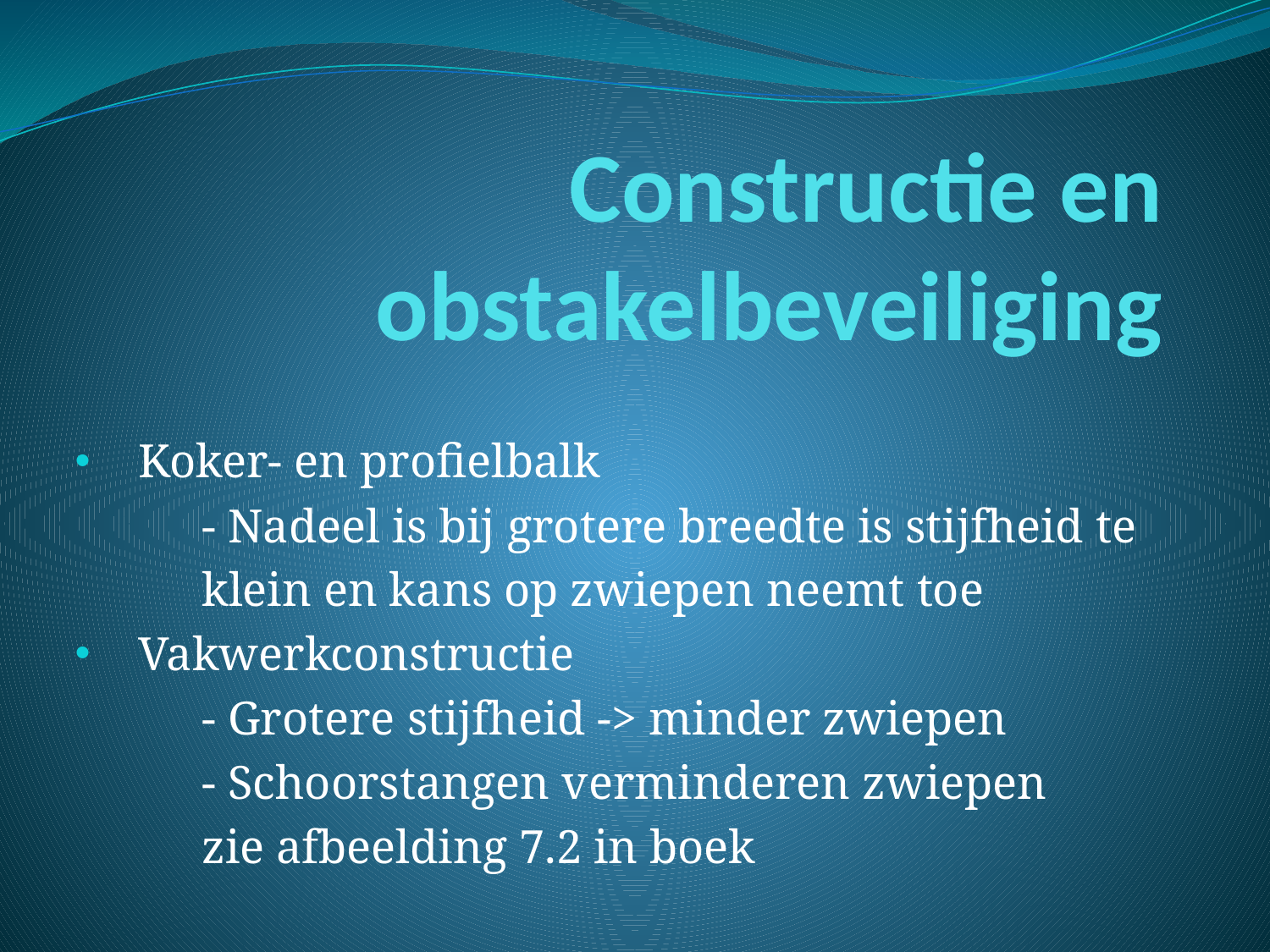

# Constructie en obstakelbeveiliging
Koker- en profielbalk
	- Nadeel is bij grotere breedte is stijfheid te
	klein en kans op zwiepen neemt toe
Vakwerkconstructie
	- Grotere stijfheid -> minder zwiepen
	- Schoorstangen verminderen zwiepen
	zie afbeelding 7.2 in boek